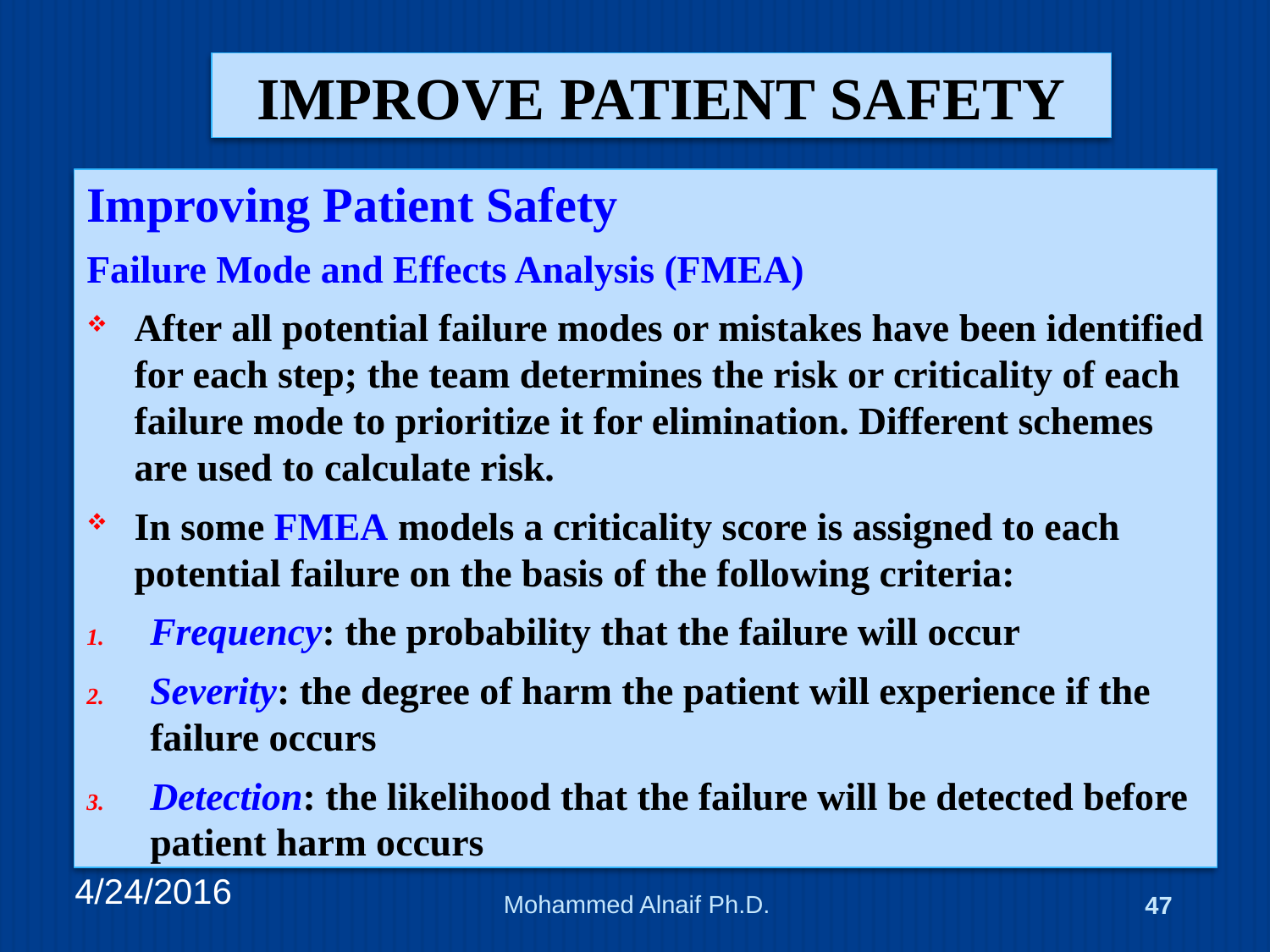

# improve patient safety
Improving Patient Safety
Failure Mode and Effects Analysis (FMEA)
After all potential failure modes or mistakes have been identified for each step; the team determines the risk or criticality of each failure mode to prioritize it for elimination. Different schemes are used to calculate risk.
In some FMEA models a criticality score is assigned to each potential failure on the basis of the following criteria:
Frequency: the probability that the failure will occur
Severity: the degree of harm the patient will experience if the failure occurs
Detection: the likelihood that the failure will be detected before patient harm occurs
4/24/2016
Mohammed Alnaif Ph.D.
47